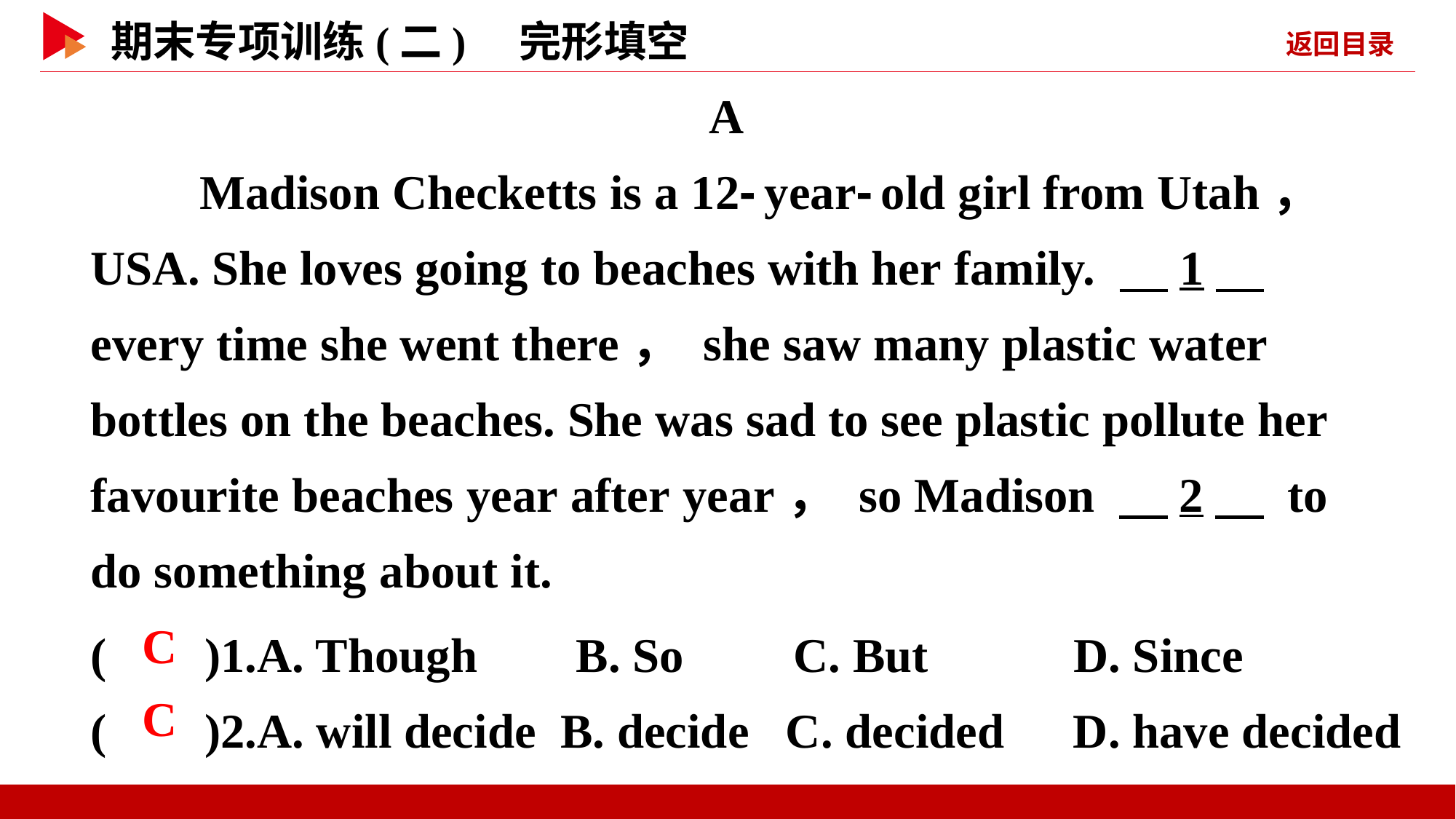

A
　　Madison Checketts is a 12⁃year⁃old girl from Utah， USA. She loves going to beaches with her family. 　1　 every time she went there， she saw many plastic water bottles on the beaches. She was sad to see plastic pollute her favourite beaches year after year， so Madison 　2　 to do something about it.
(        )1.A. Though	    B. So         C. But	         D. Since
(        )2.A. will decide  B. decide   C. decided	D. have decided
   C
   C